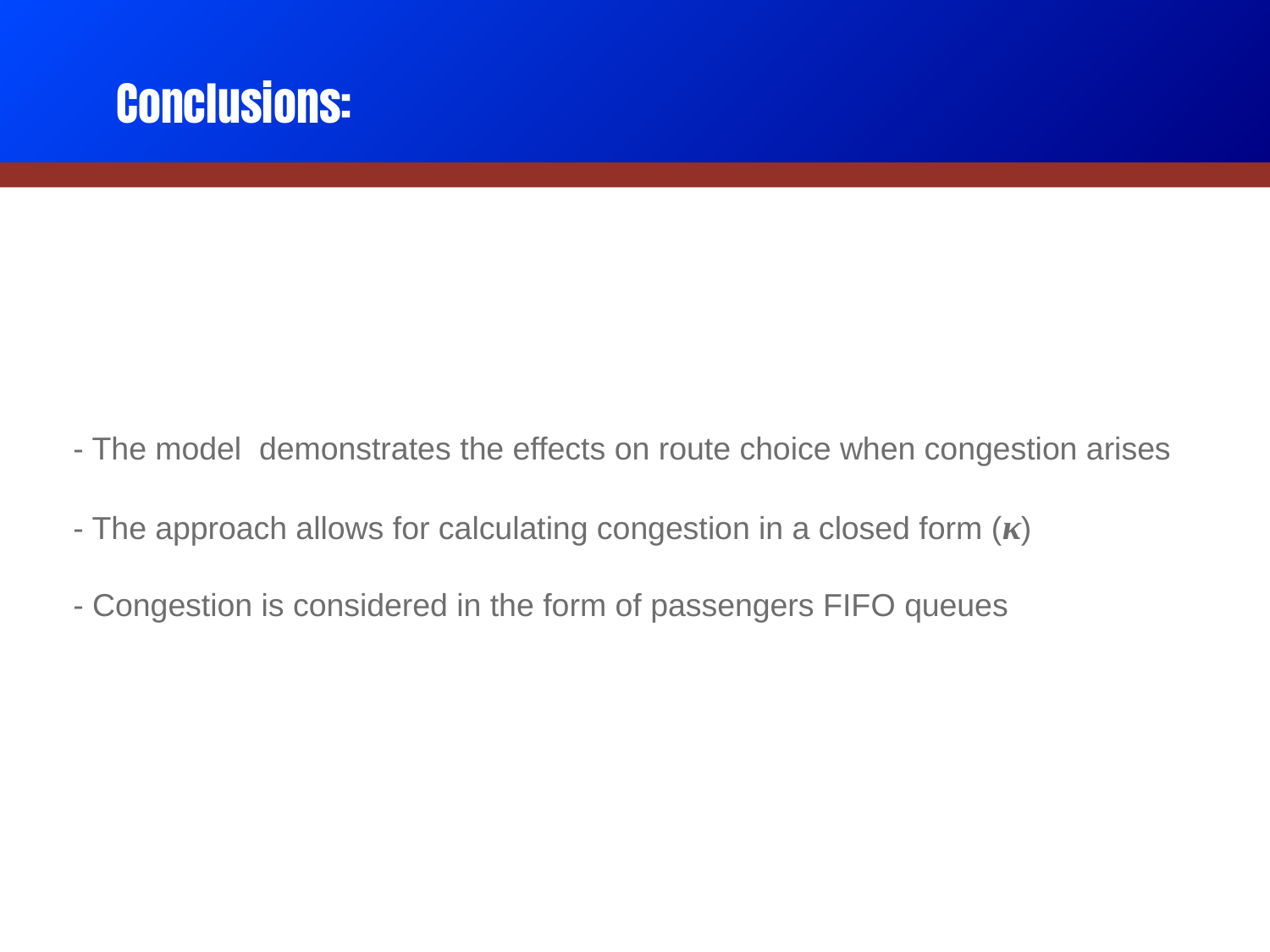

Conclusions:
- The model  demonstrates the effects on route choice when congestion arises

- The approach allows for calculating congestion in a closed form (κ)

- Congestion is considered in the form of passengers FIFO queues